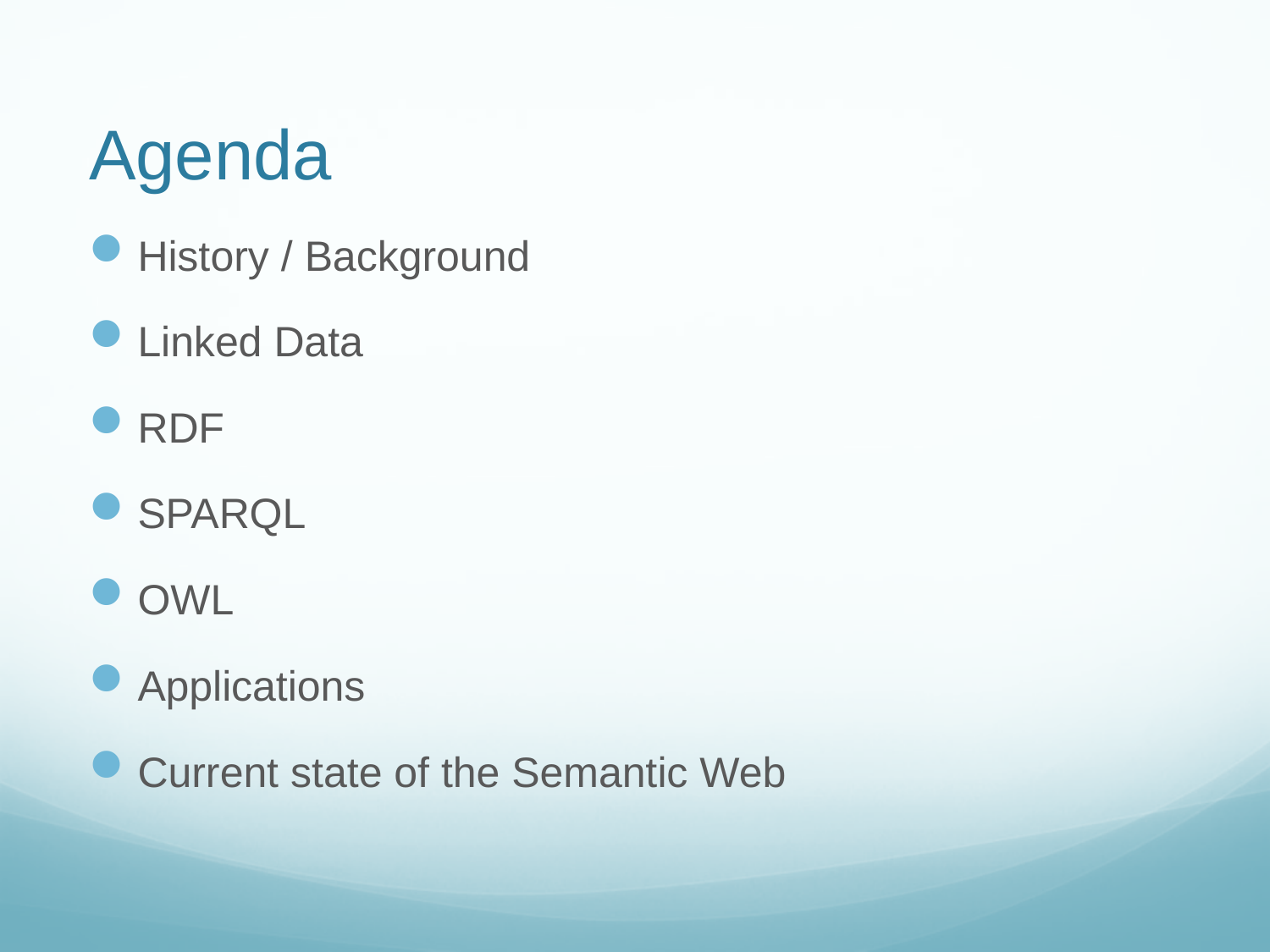

# Agenda
History / Background
Linked Data
RDF
SPARQL
OWL
Applications
Current state of the Semantic Web